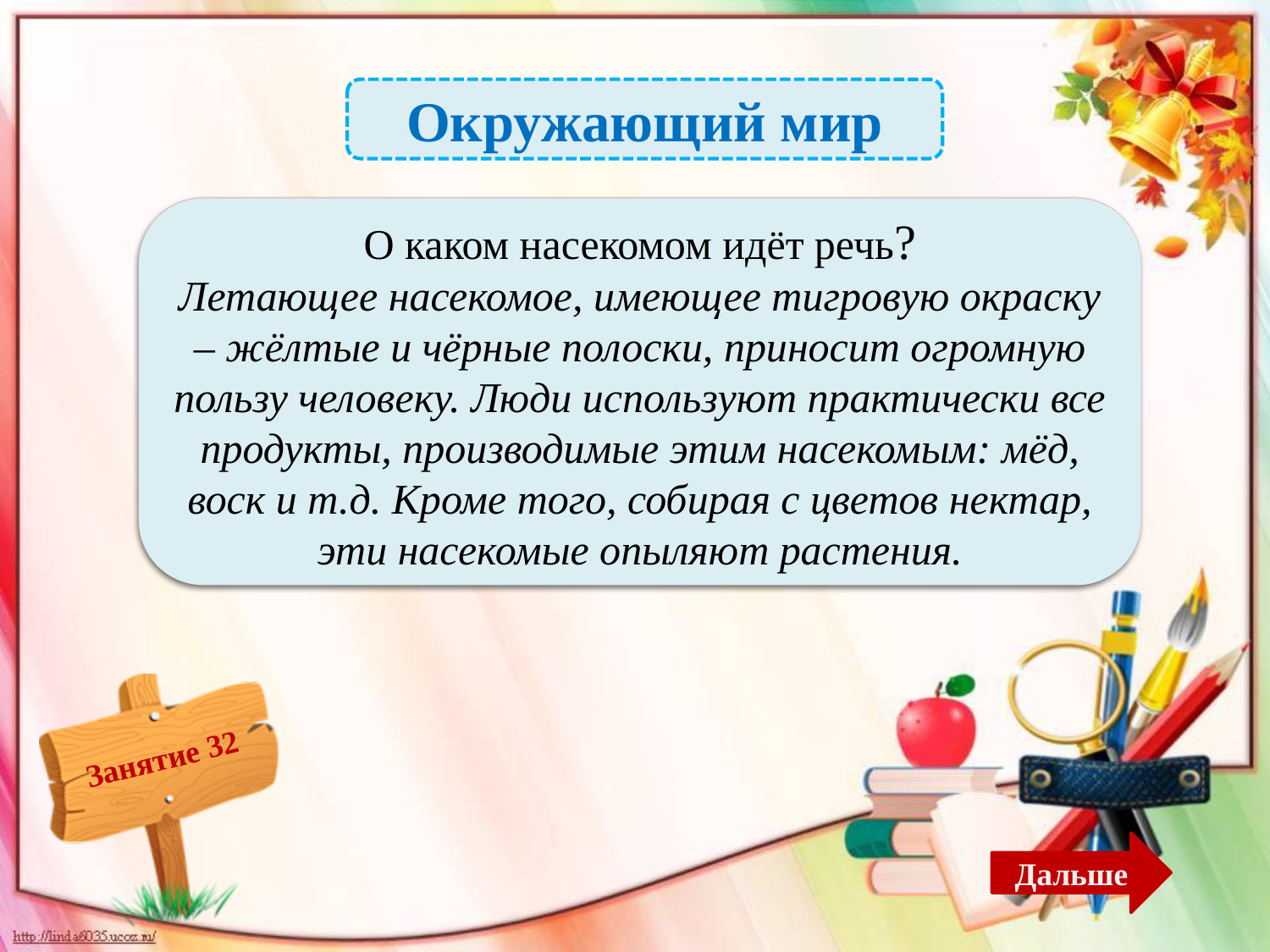

Окружающий мир
 О пчёлах – 2б.
О каком насекомом идёт речь?
Летающее насекомое, имеющее тигровую окраску – жёлтые и чёрные полоски, приносит огромную пользу человеку. Люди используют практически все продукты, производимые этим насекомым: мёд, воск и т.д. Кроме того, собирая с цветов нектар, эти насекомые опыляют растения.

Дальше